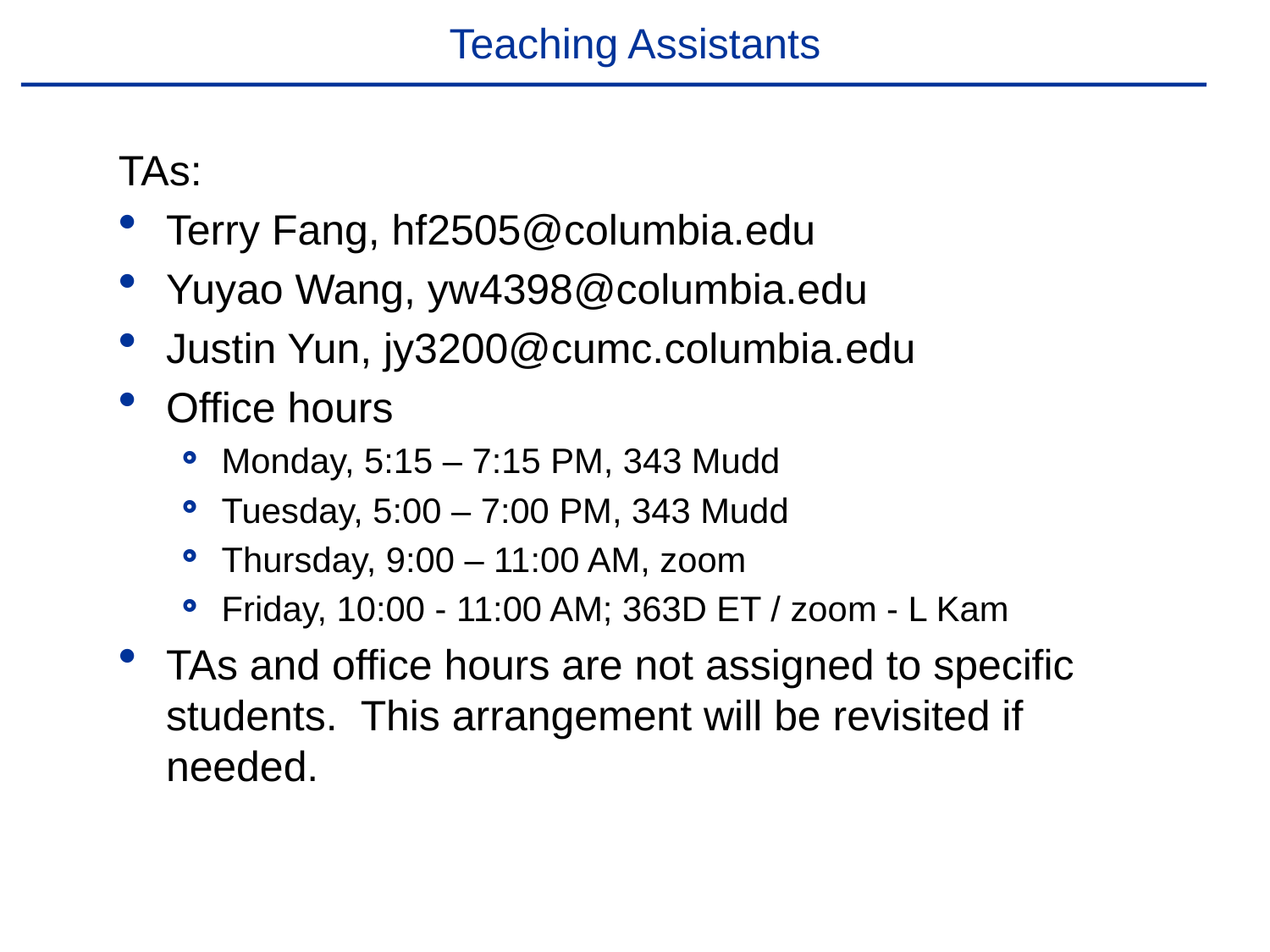

# Teaching Assistants

TAs:
Terry Fang, hf2505@columbia.edu
Yuyao Wang, yw4398@columbia.edu
Justin Yun, jy3200@cumc.columbia.edu
Office hours
Monday, 5:15 – 7:15 PM, 343 Mudd
Tuesday, 5:00 – 7:00 PM, 343 Mudd
Thursday, 9:00 – 11:00 AM, zoom
Friday, 10:00 - 11:00 AM; 363D ET / zoom - L Kam
TAs and office hours are not assigned to specific students.  This arrangement will be revisited if needed.